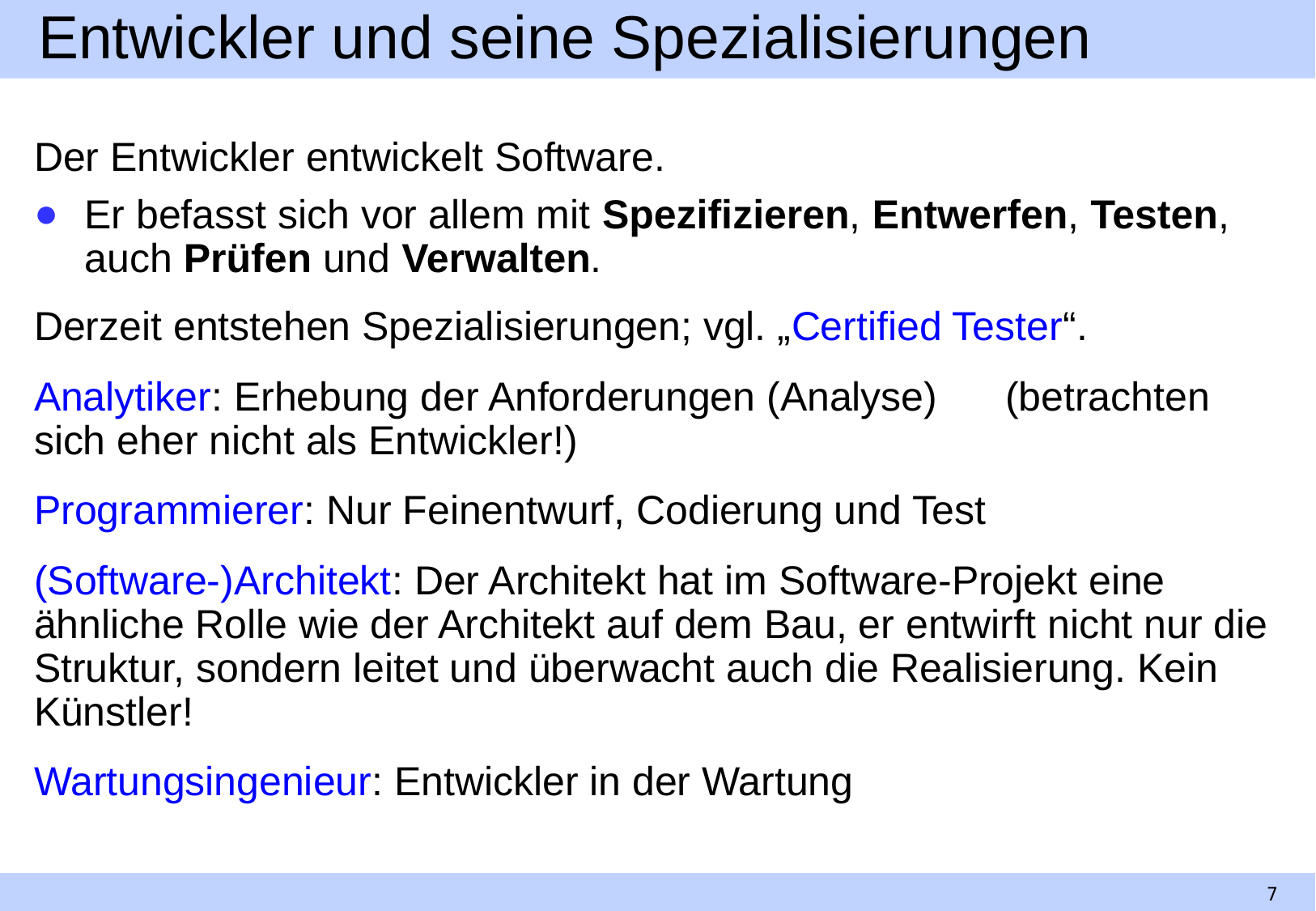

# Entwickler und seine Spezialisierungen
Der Entwickler entwickelt Software.
Er befasst sich vor allem mit Spezifizieren, Entwerfen, Testen, auch Prüfen und Verwalten.
Derzeit entstehen Spezialisierungen; vgl. „Certified Tester“.
Analytiker: Erhebung der Anforderungen (Analyse)	(betrachten sich eher nicht als Entwickler!)
Programmierer: Nur Feinentwurf, Codierung und Test
(Software-)Architekt: Der Architekt hat im Software-Projekt eine ähnliche Rolle wie der Architekt auf dem Bau, er entwirft nicht nur die Struktur, sondern leitet und überwacht auch die Realisierung. Kein Künstler!
Wartungsingenieur: Entwickler in der Wartung

7